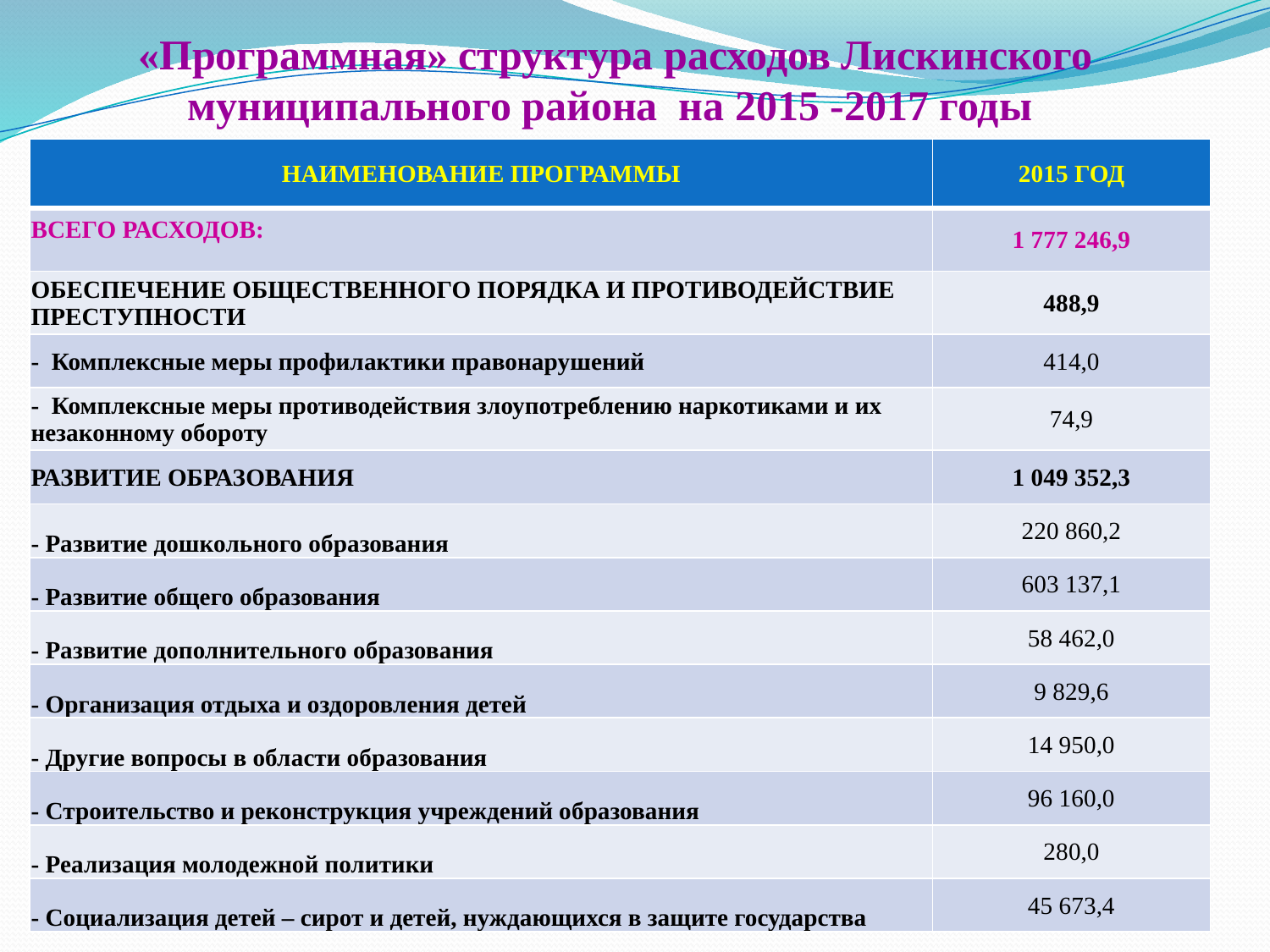

# «Программная» структура расходов Лискинского муниципального района  на 2015 -2017 годы
| НАИМЕНОВАНИЕ ПРОГРАММЫ | 2015 ГОД |
| --- | --- |
| ВСЕГО РАСХОДОВ: | 1 777 246,9 |
| ОБЕСПЕЧЕНИЕ ОБЩЕСТВЕННОГО ПОРЯДКА И ПРОТИВОДЕЙСТВИЕ ПРЕСТУПНОСТИ | 488,9 |
| - Комплексные меры профилактики правонарушений | 414,0 |
| - Комплексные меры противодействия злоупотреблению наркотиками и их незаконному обороту | 74,9 |
| РАЗВИТИЕ ОБРАЗОВАНИЯ | 1 049 352,3 |
| - Развитие дошкольного образования | 220 860,2 |
| - Развитие общего образования | 603 137,1 |
| - Развитие дополнительного образования | 58 462,0 |
| - Организация отдыха и оздоровления детей | 9 829,6 |
| - Другие вопросы в области образования | 14 950,0 |
| - Строительство и реконструкция учреждений образования | 96 160,0 |
| - Реализация молодежной политики | 280,0 |
| - Социализация детей – сирот и детей, нуждающихся в защите государства | 45 673,4 |